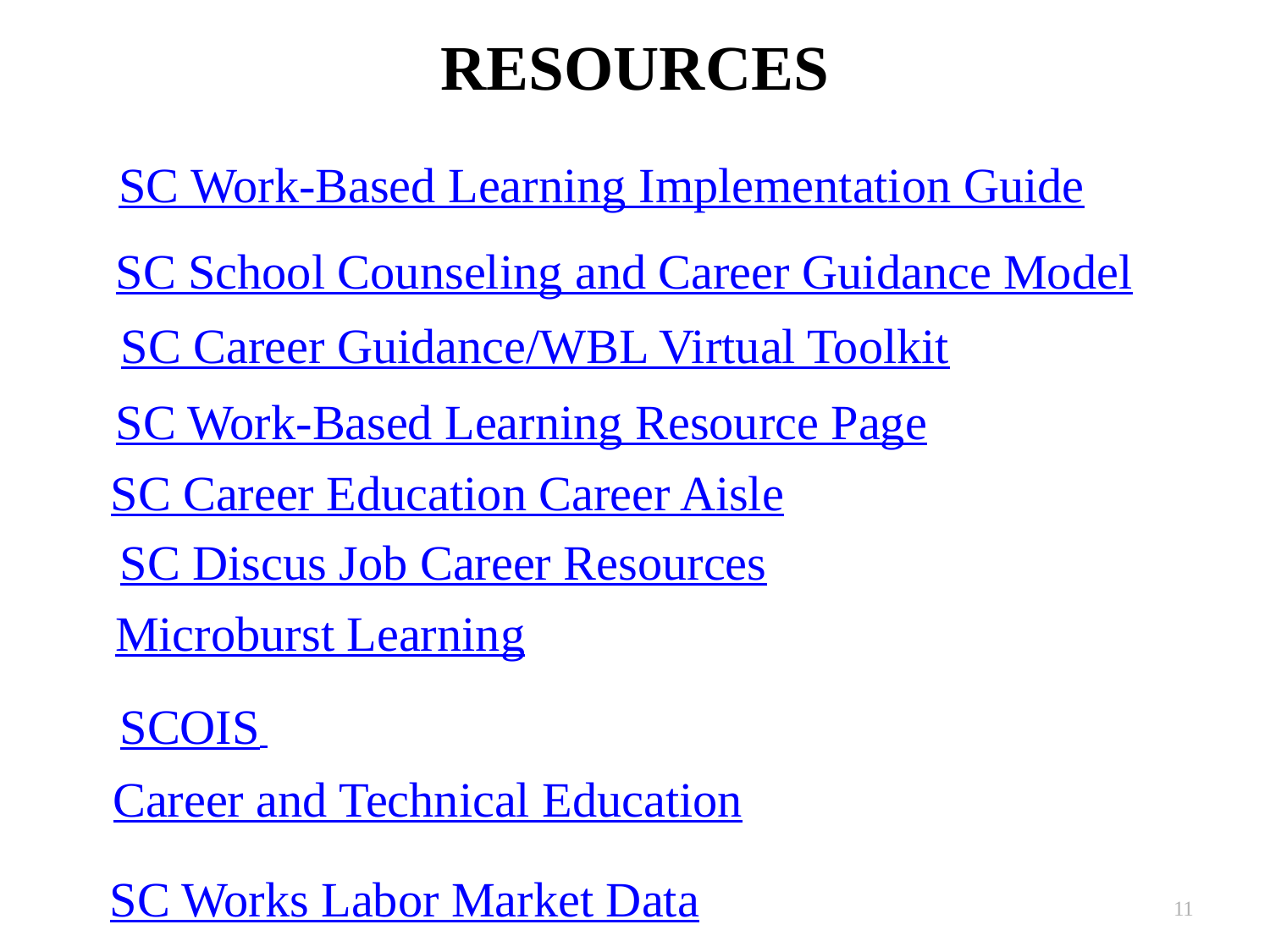

# RESOURCES
SC Work-Based Learning Implementation Guide

SC School Counseling and Career Guidance Model
SC Career Guidance/WBL Virtual Toolkit

SC Work-Based Learning Resource Page
SC Career Education Career Aisle
SC Discus Job Career Resources
Microburst Learning
SCOIS
Career and Technical Education

SC Works Labor Market Data
11